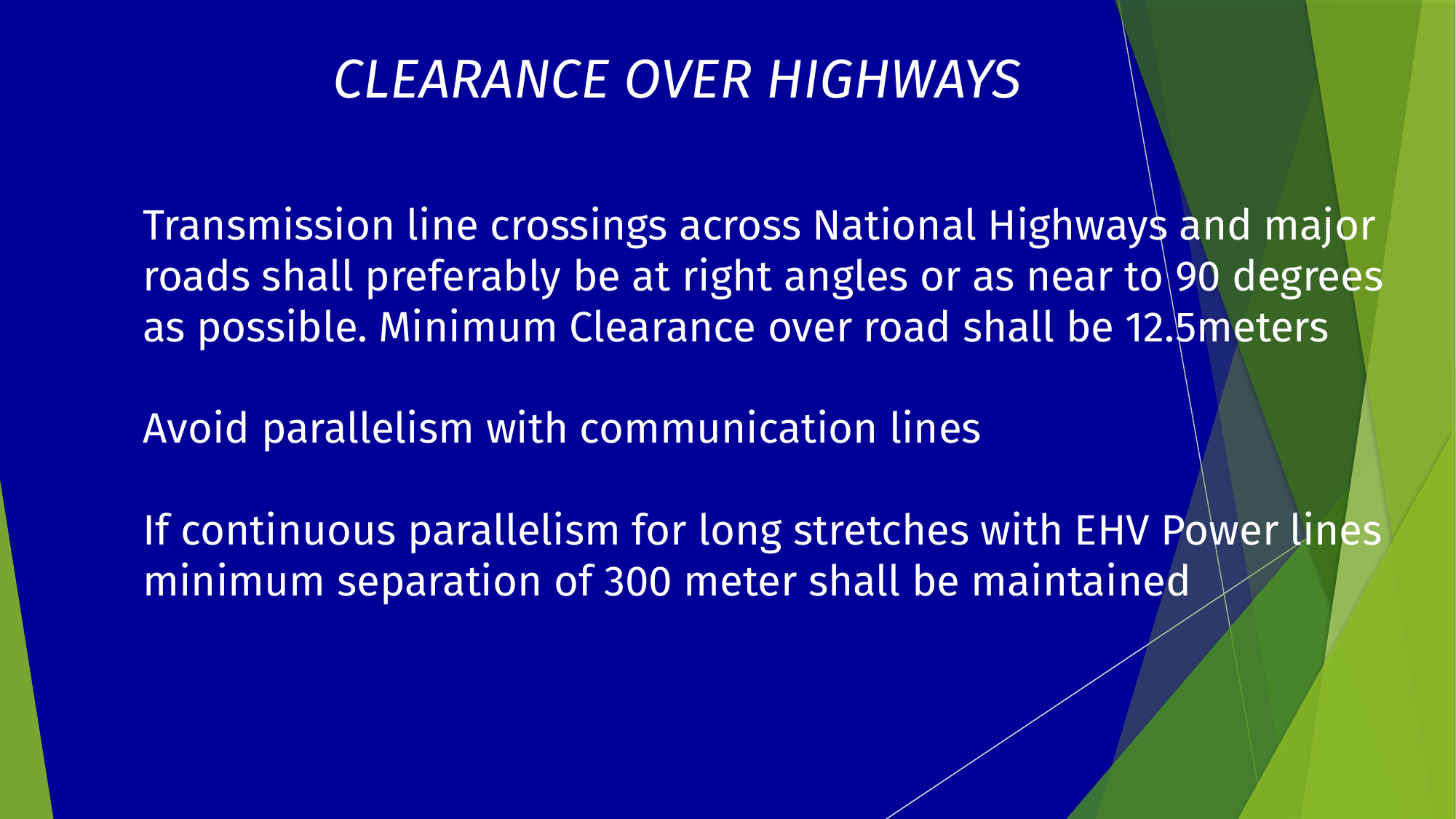

# CLEARANCE OVER HIGHWAYS
Transmission line crossings across National Highways and major roads shall preferably be at right angles or as near to 90 degrees as possible. Minimum Clearance over road shall be 12.5meters

Avoid parallelism with communication lines

If continuous parallelism for long stretches with EHV Power lines minimum separation of 300 meter shall be maintained